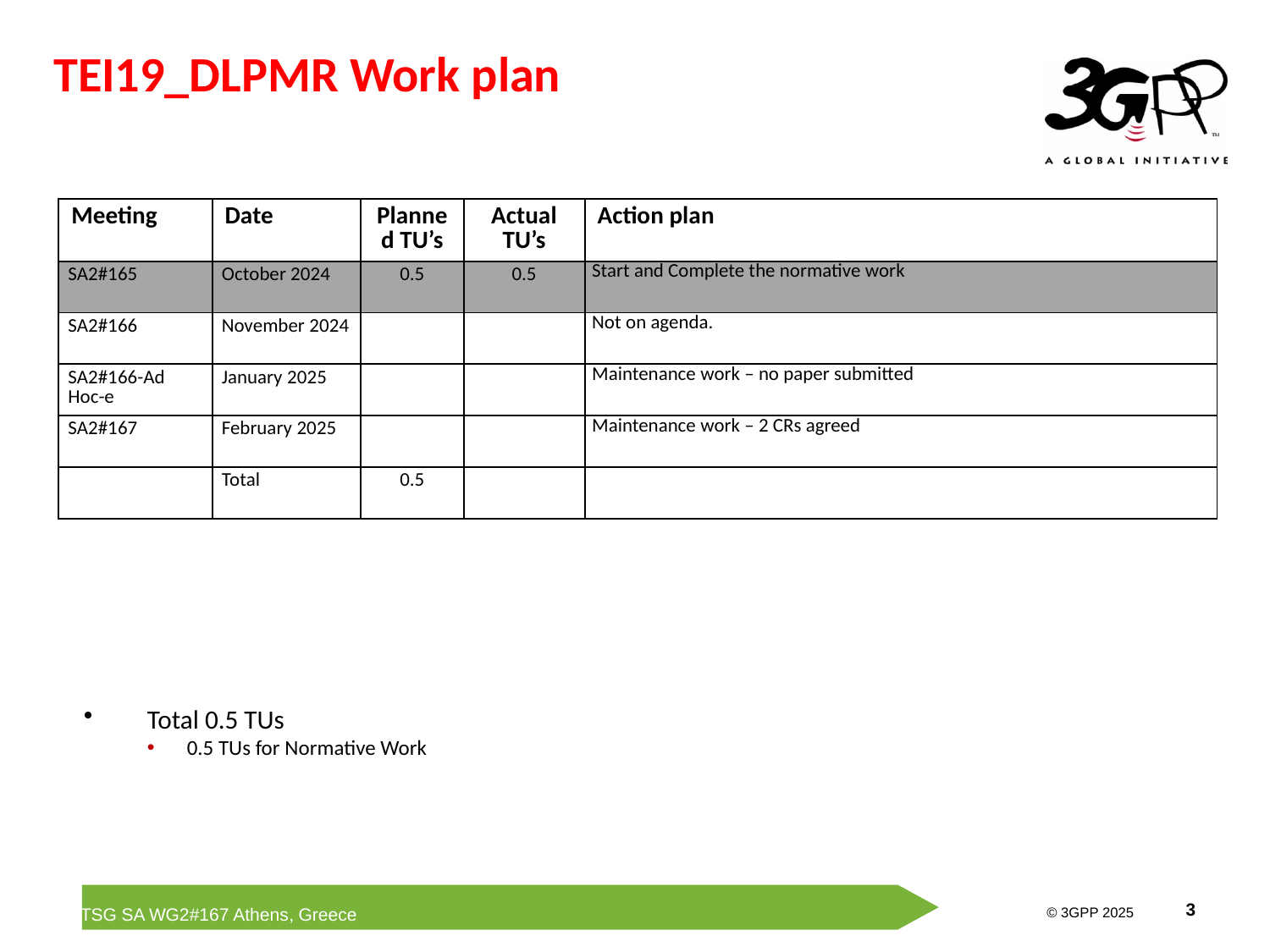

TEI19_DLPMR Work plan
| Meeting | Date | Planned TU’s | Actual TU’s | Action plan |
| --- | --- | --- | --- | --- |
| SA2#165 | October 2024 | 0.5 | 0.5 | Start and Complete the normative work |
| SA2#166 | November 2024 |  |  | Not on agenda. |
| SA2#166-Ad Hoc-e | January 2025 |  |  | Maintenance work – no paper submitted |
| SA2#167 | February 2025 |  |  | Maintenance work – 2 CRs agreed |
|  | Total | 0.5 |  |  |
Total 0.5 TUs
0.5 TUs for Normative Work